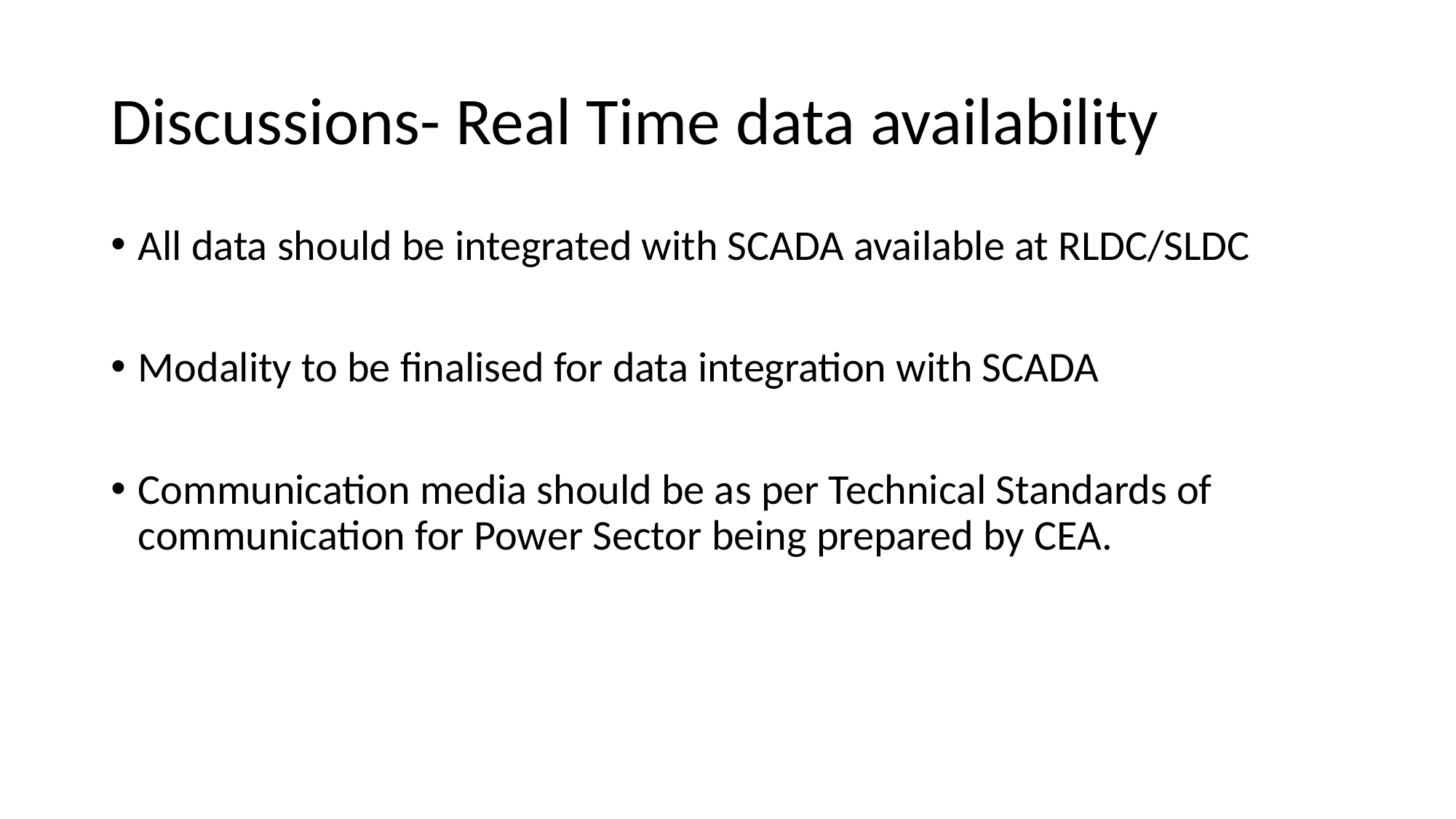

# Discussions- Real Time data availability
All data should be integrated with SCADA available at RLDC/SLDC

Modality to be finalised for data integration with SCADA

Communication media should be as per Technical Standards of communication for Power Sector being prepared by CEA.